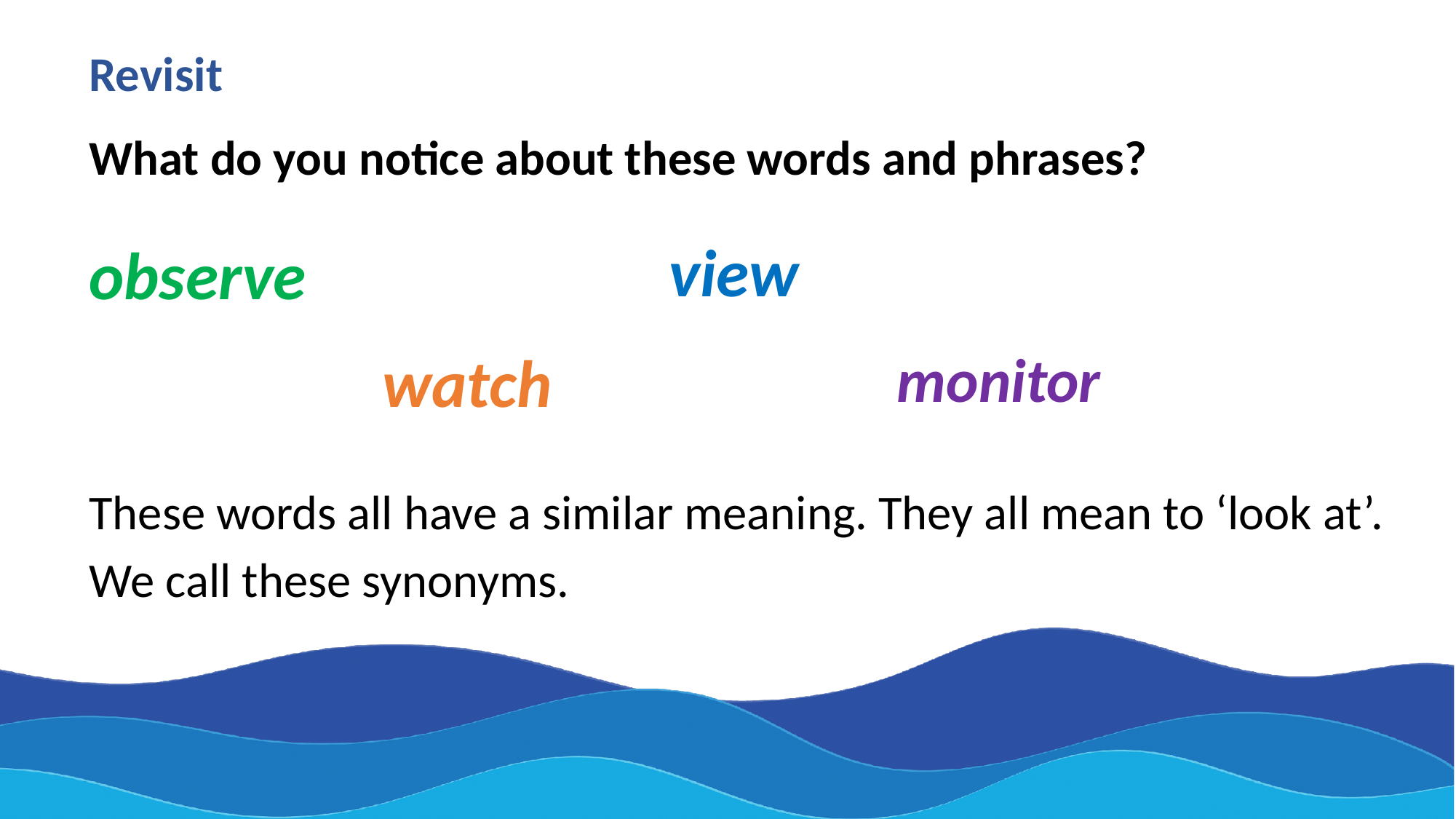

# Revisit
What do you notice about these words and phrases?
observe
view
watch
monitor
These words all have a similar meaning. They all mean to ‘look at’.
We call these synonyms.